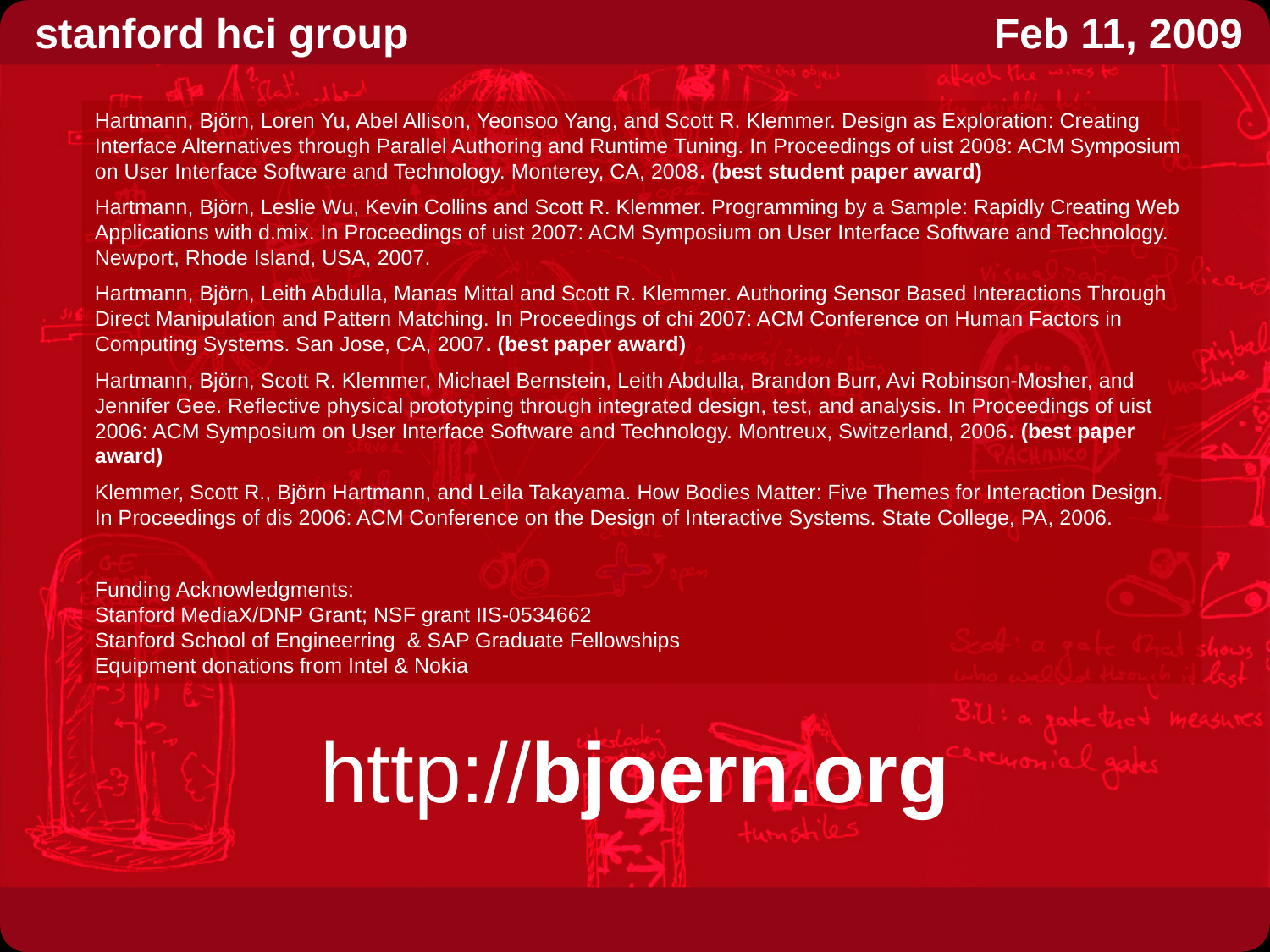

Hartmann, Björn, Loren Yu, Abel Allison, Yeonsoo Yang, and Scott R. Klemmer. Design as Exploration: Creating Interface Alternatives through Parallel Authoring and Runtime Tuning. In Proceedings of uist 2008: ACM Symposium on User Interface Software and Technology. Monterey, CA, 2008. (best student paper award)
Hartmann, Björn, Leslie Wu, Kevin Collins and Scott R. Klemmer. Programming by a Sample: Rapidly Creating Web Applications with d.mix. In Proceedings of uist 2007: ACM Symposium on User Interface Software and Technology. Newport, Rhode Island, USA, 2007.
Hartmann, Björn, Leith Abdulla, Manas Mittal and Scott R. Klemmer. Authoring Sensor Based Interactions Through Direct Manipulation and Pattern Matching. In Proceedings of chi 2007: ACM Conference on Human Factors in Computing Systems. San Jose, CA, 2007. (best paper award)
Hartmann, Björn, Scott R. Klemmer, Michael Bernstein, Leith Abdulla, Brandon Burr, Avi Robinson-Mosher, and Jennifer Gee. Reflective physical prototyping through integrated design, test, and analysis. In Proceedings of uist 2006: ACM Symposium on User Interface Software and Technology. Montreux, Switzerland, 2006. (best paper award)
Klemmer, Scott R., Björn Hartmann, and Leila Takayama. How Bodies Matter: Five Themes for Interaction Design. In Proceedings of dis 2006: ACM Conference on the Design of Interactive Systems. State College, PA, 2006.

Funding Acknowledgments:
Stanford MediaX/DNP Grant; NSF grant IIS-0534662
Stanford School of Engineerring  & SAP Graduate Fellowships
Equipment donations from Intel & Nokia
http://bjoern.org